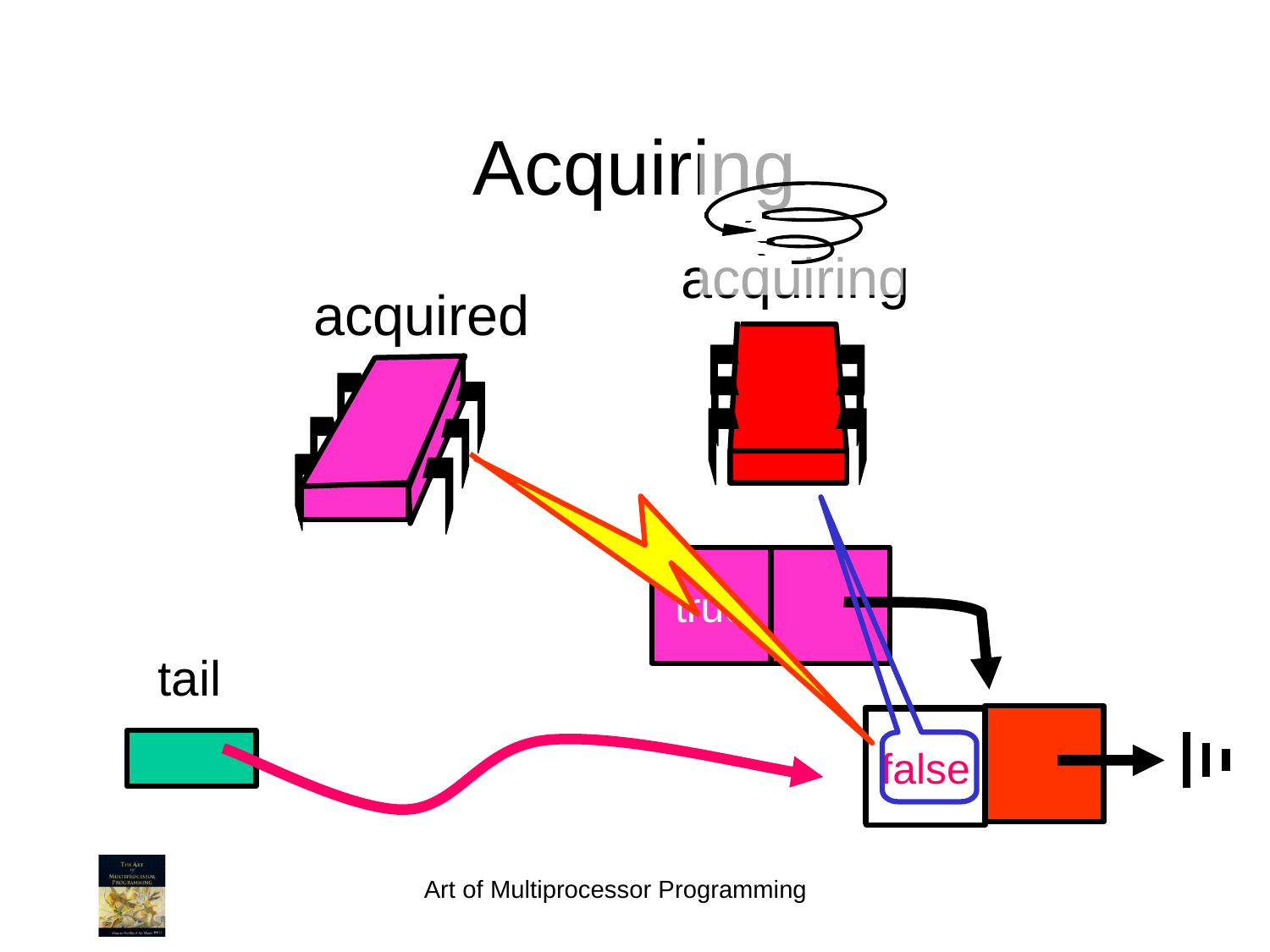

Acquiring

acquiring

acquired

true

tail

true

false

Art of Multiprocessor Programming
175